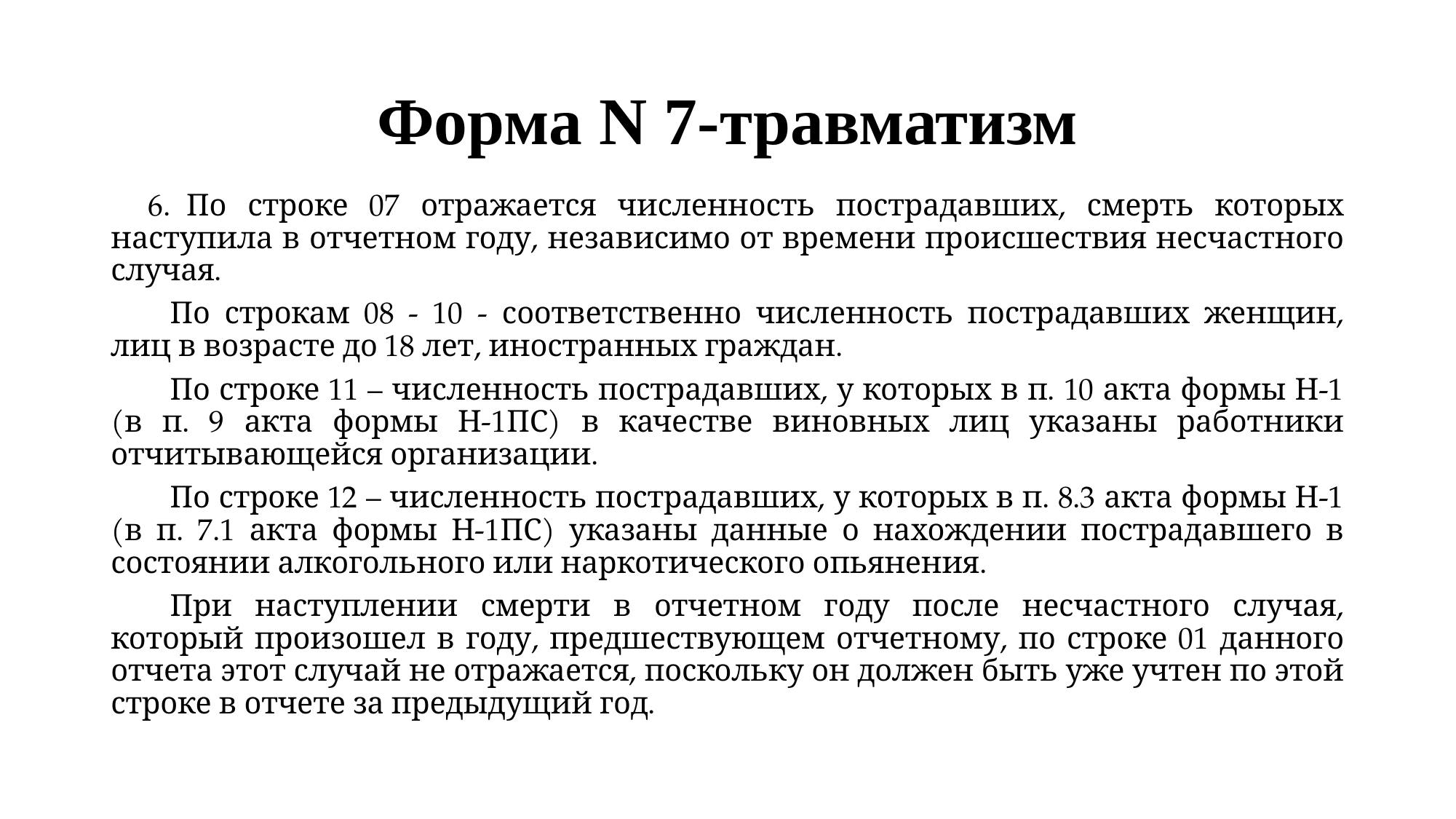

# Форма N 7-травматизм
По строке 07 отражается численность пострадавших, смерть которых наступила в отчетном году, независимо от времени происшествия несчастного случая.
По строкам 08 - 10 - соответственно численность пострадавших женщин, лиц в возрасте до 18 лет, иностранных граждан.
По строке 11 – численность пострадавших, у которых в п. 10 акта формы Н-1 (в п. 9 акта формы Н-1ПС) в качестве виновных лиц указаны работники отчитывающейся организации.
По строке 12 – численность пострадавших, у которых в п. 8.3 акта формы Н-1 (в п. 7.1 акта формы Н-1ПС) указаны данные о нахождении пострадавшего в состоянии алкогольного или наркотического опьянения.
При наступлении смерти в отчетном году после несчастного случая, который произошел в году, предшествующем отчетному, по строке 01 данного отчета этот случай не отражается, поскольку он должен быть уже учтен по этой строке в отчете за предыдущий год.